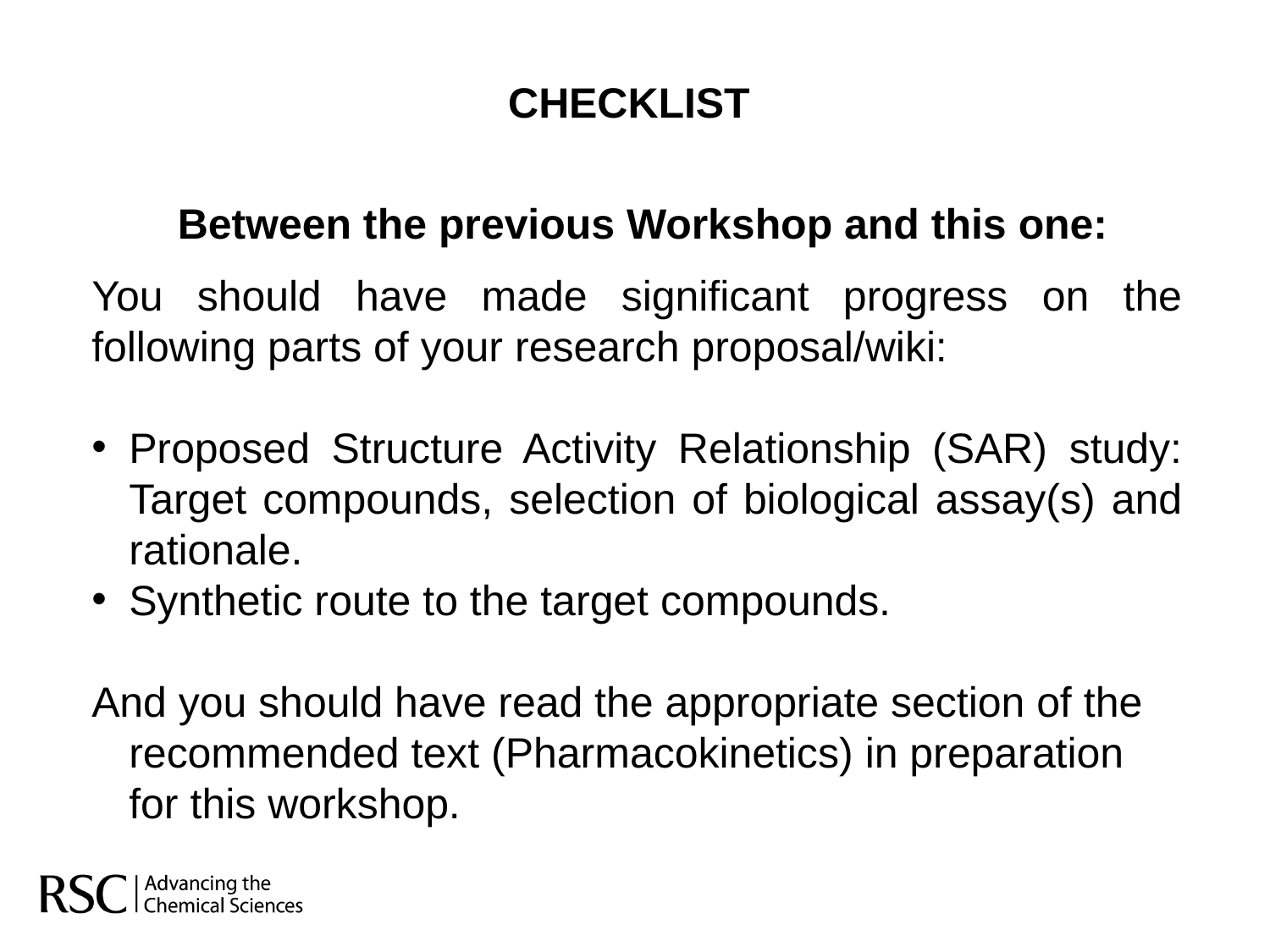

CHECKLIST
 Between the previous Workshop and this one:

You should have made significant progress on the following parts of your research proposal/wiki:

Proposed Structure Activity Relationship (SAR) study: Target compounds, selection of biological assay(s) and rationale.
Synthetic route to the target compounds.

And you should have read the appropriate section of the recommended text (Pharmacokinetics) in preparation for this workshop.